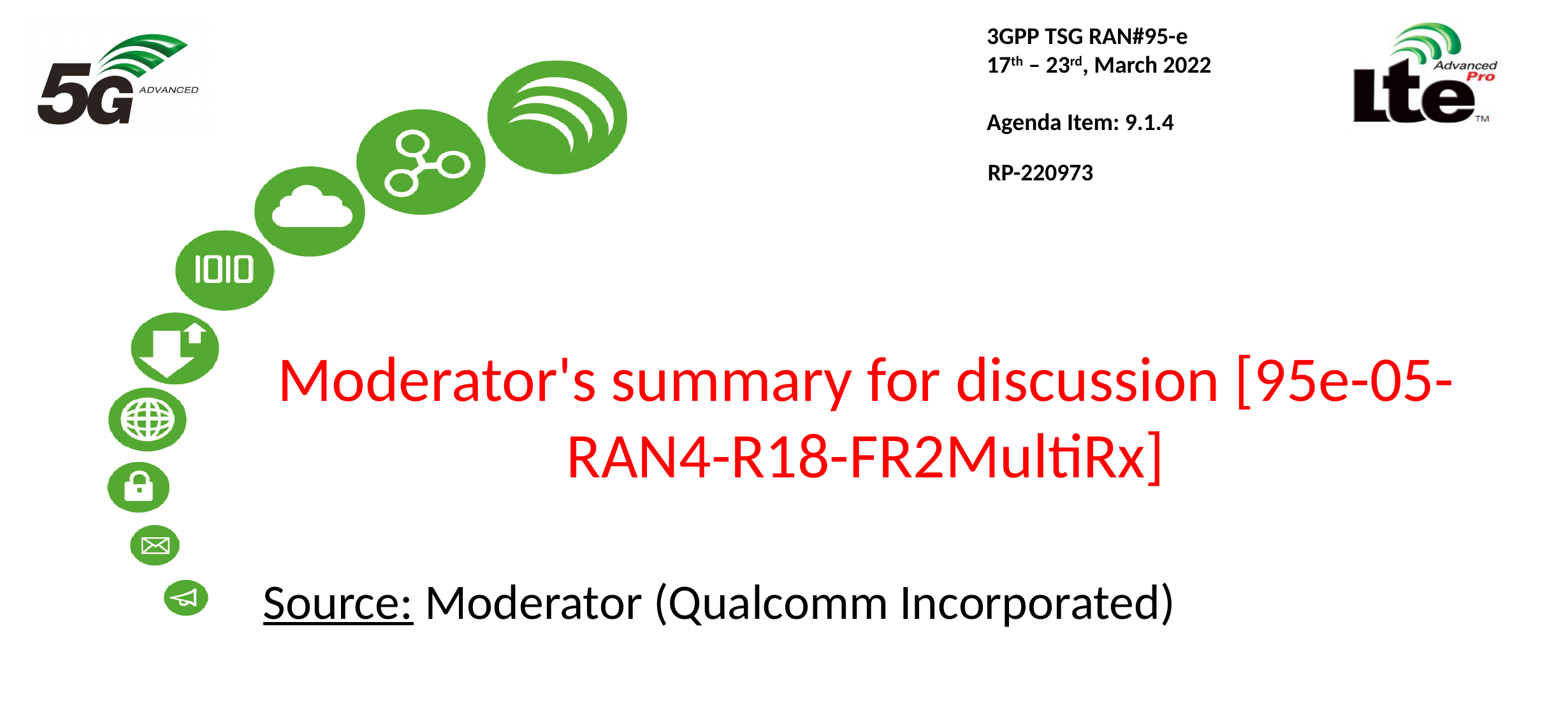

3GPP TSG RAN#95-e
17th – 23rd, March 2022

Agenda Item: 9.1.4
RP-220973
# Moderator's summary for discussion [95e-05-RAN4-R18-FR2MultiRx]
Source: Moderator (Qualcomm Incorporated)